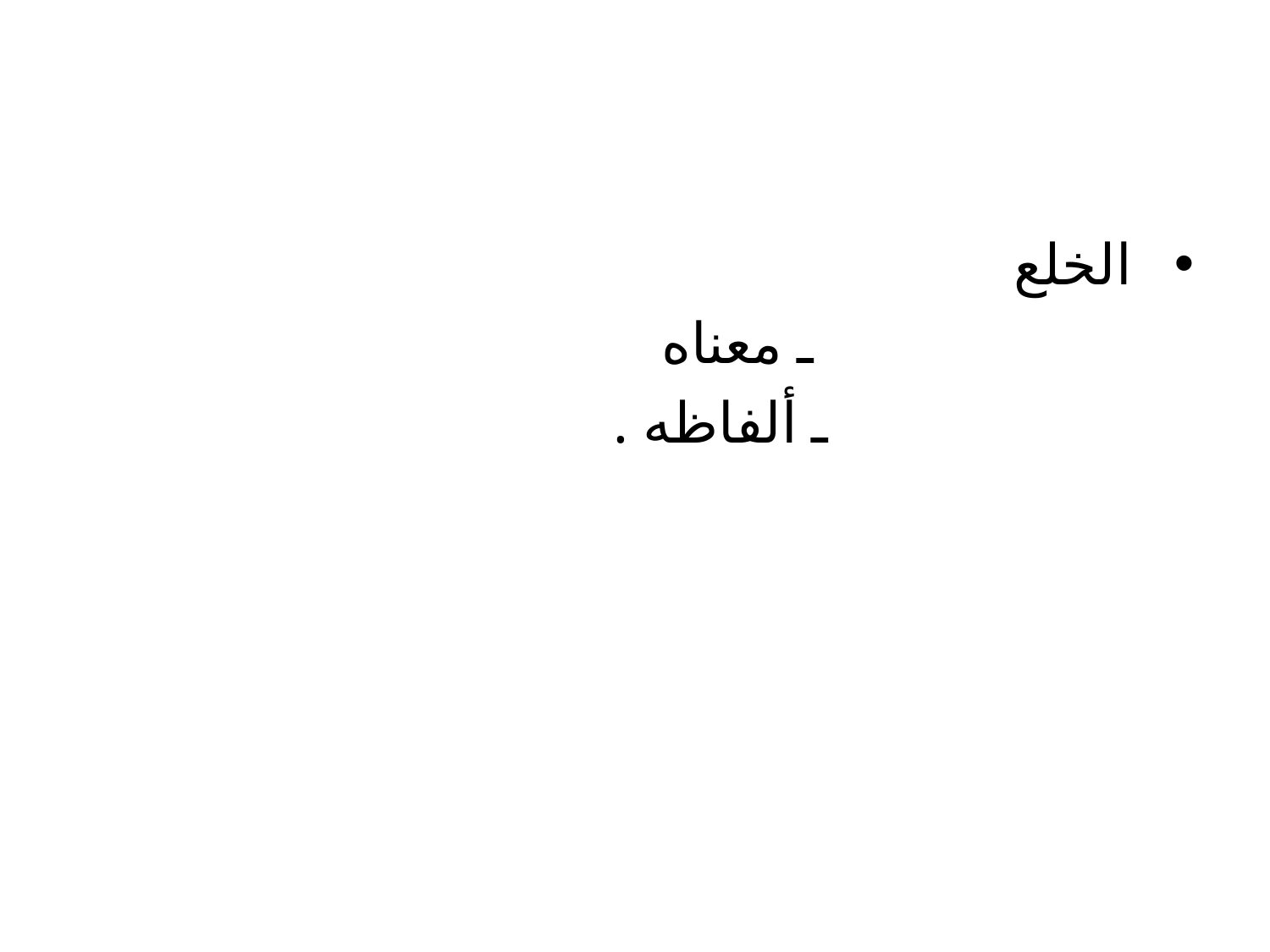

#
 الخلع
                          ـ معناه
                         ـ ألفاظه .